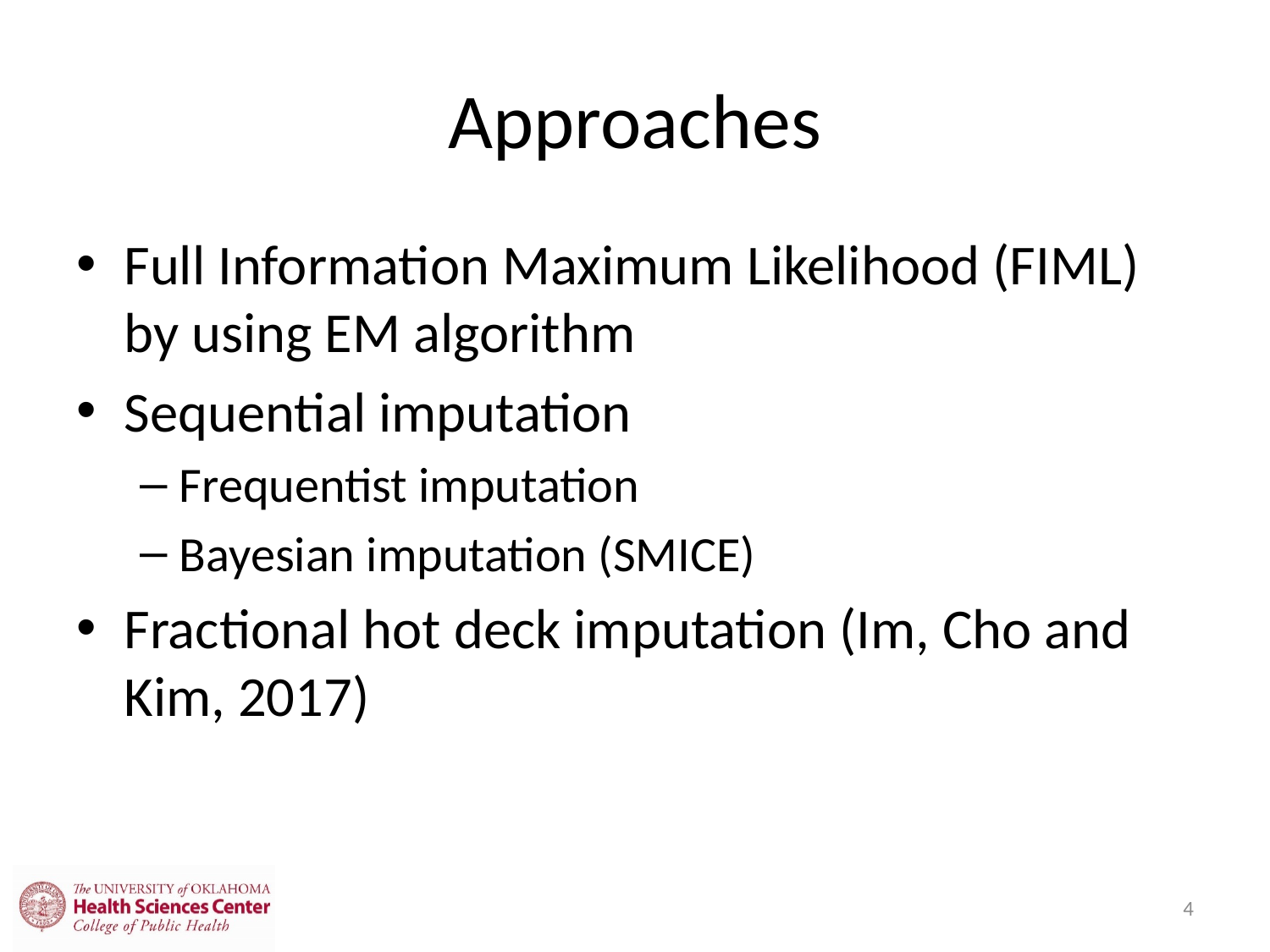

# Approaches
Full Information Maximum Likelihood (FIML) by using EM algorithm
Sequential imputation
Frequentist imputation
Bayesian imputation (SMICE)
Fractional hot deck imputation (Im, Cho and Kim, 2017)
4